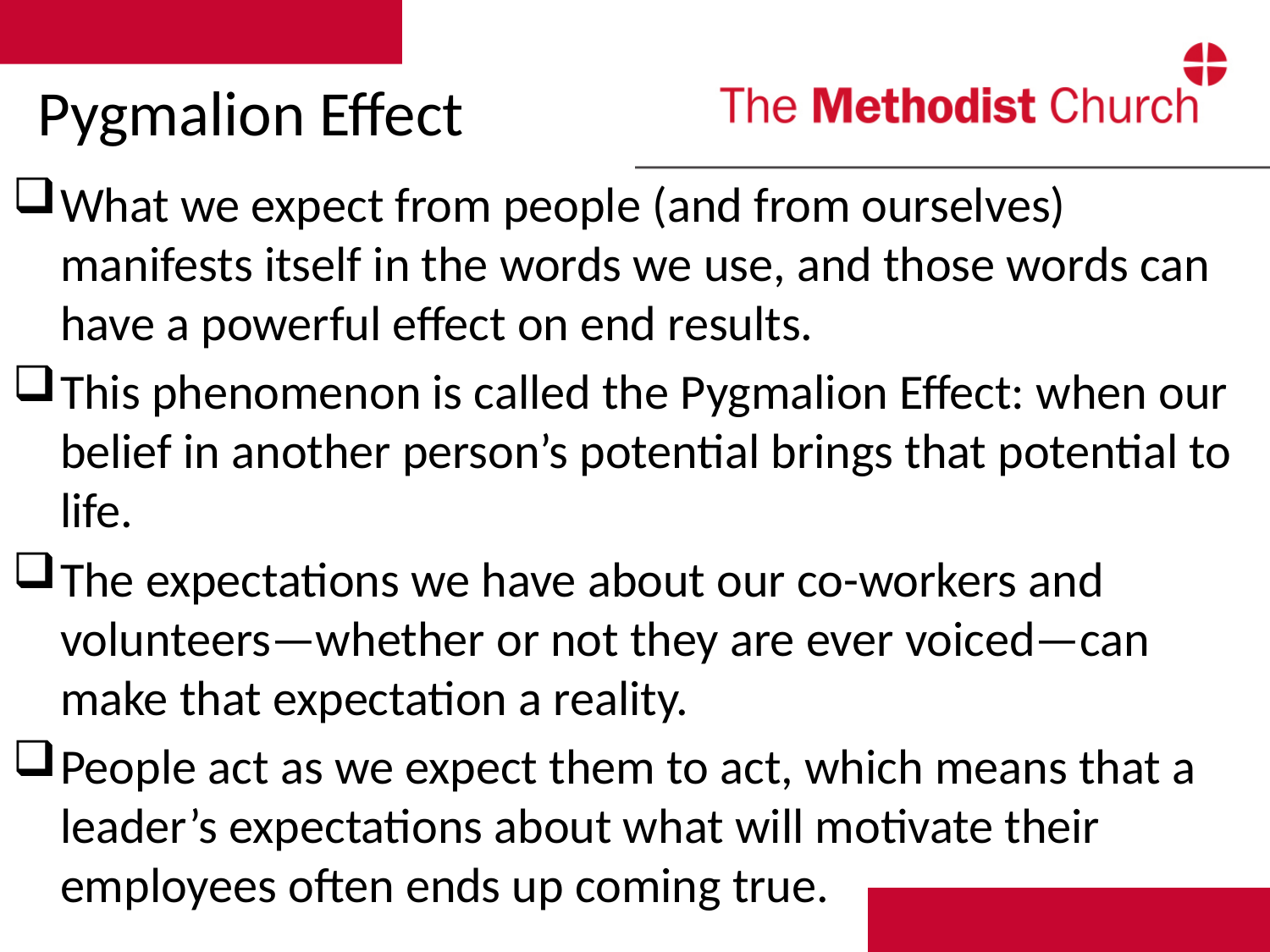

# Pygmalion Effect
What we expect from people (and from ourselves) manifests itself in the words we use, and those words can have a powerful effect on end results.
This phenomenon is called the Pygmalion Effect: when our belief in another person’s potential brings that potential to life.
The expectations we have about our co-workers and volunteers—whether or not they are ever voiced—can make that expectation a reality.
People act as we expect them to act, which means that a leader’s expectations about what will motivate their employees often ends up coming true.